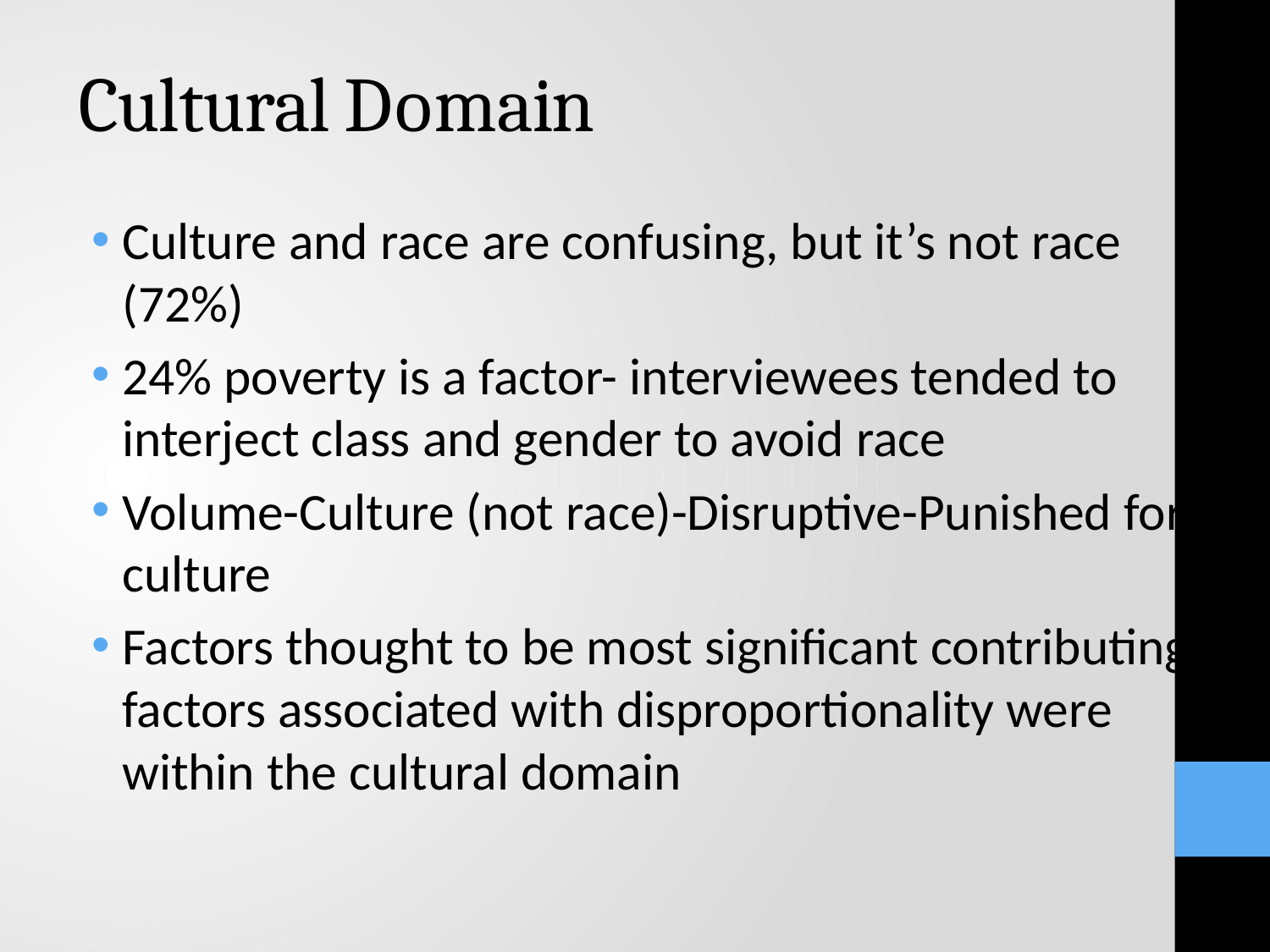

# Cultural Domain
Culture and race are confusing, but it’s not race (72%)
24% poverty is a factor- interviewees tended to interject class and gender to avoid race
Volume-Culture (not race)-Disruptive-Punished for culture
Factors thought to be most significant contributing factors associated with disproportionality were within the cultural domain